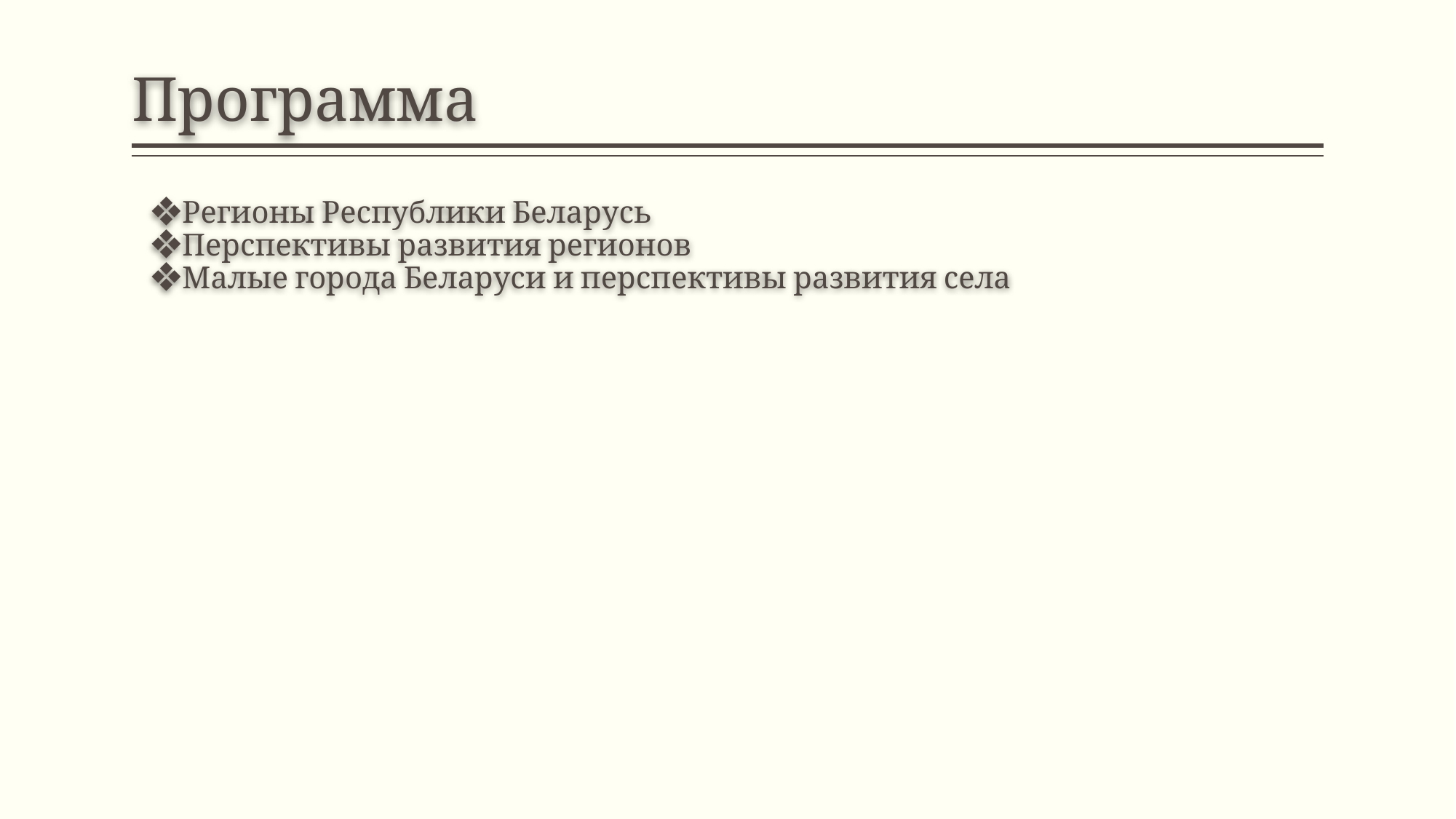

# Программа
Регионы Республики Беларусь
Перспективы развития регионов
Малые города Беларуси и перспективы развития села